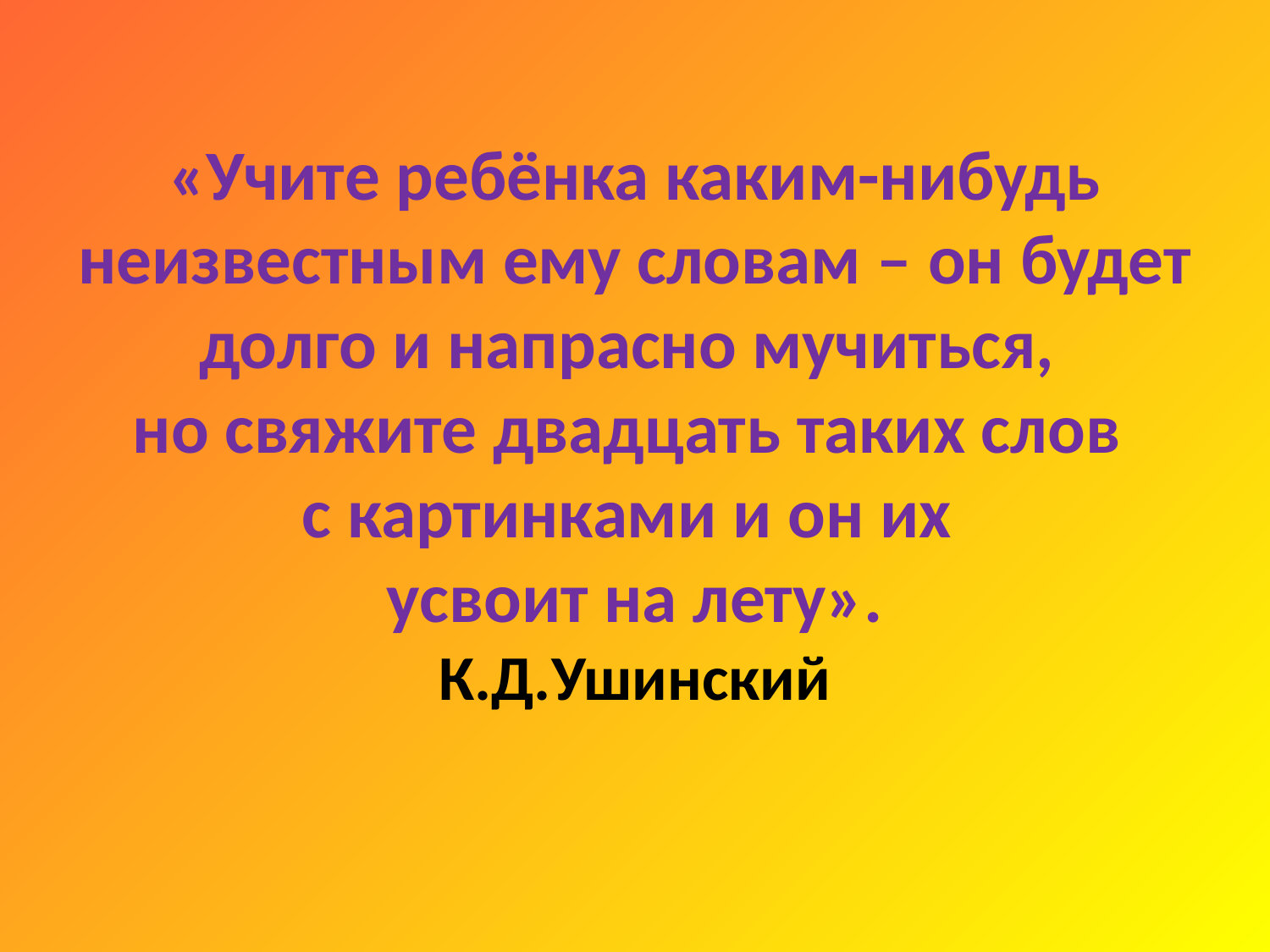

# «Учите ребёнка каким-нибудь неизвестным ему словам – он будет долго и напрасно мучиться, но свяжите двадцать таких слов с картинками и он их усвоит на лету». К.Д.Ушинский